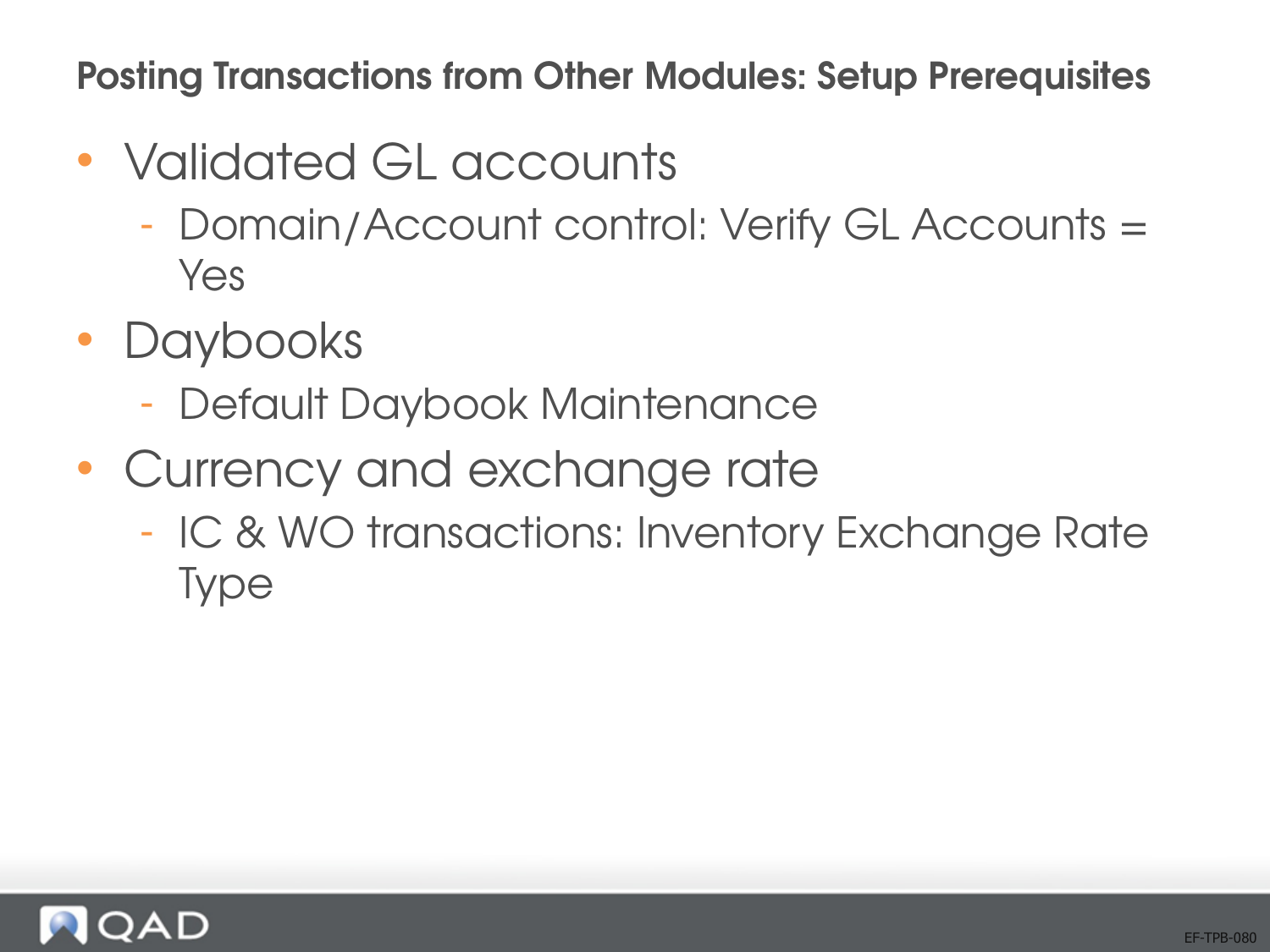

# Posting Transactions from Other Modules: Setup Prerequisites
Validated GL accounts
Domain/Account control: Verify GL Accounts = Yes
Daybooks
Default Daybook Maintenance
Currency and exchange rate
IC & WO transactions: Inventory Exchange Rate Type
EF-TPB-080